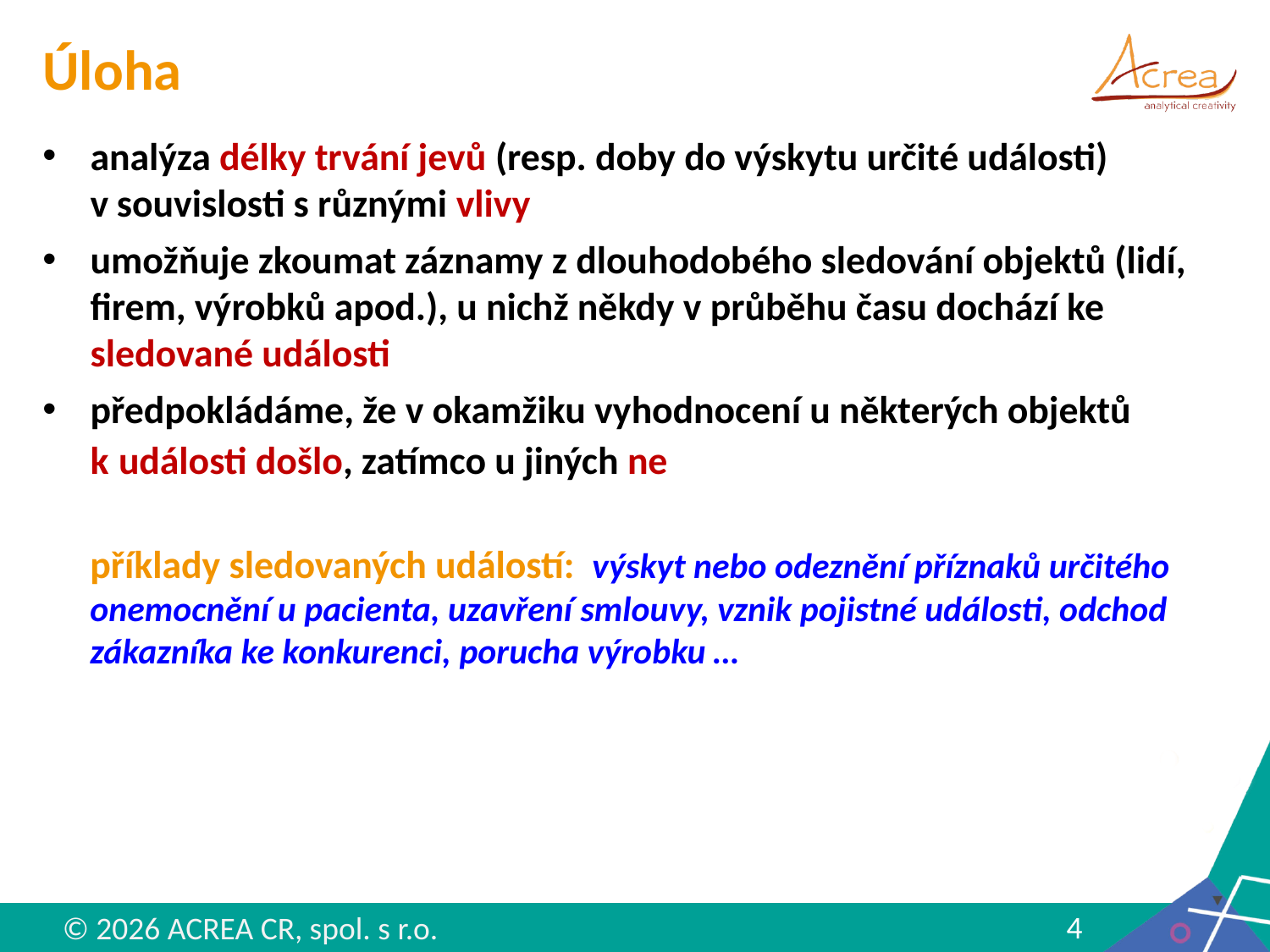

# Úloha
analýza délky trvání jevů (resp. doby do výskytu určité události) v souvislosti s různými vlivy
umožňuje zkoumat záznamy z dlouhodobého sledování objektů (lidí, firem, výrobků apod.), u nichž někdy v průběhu času dochází ke sledované události
předpokládáme, že v okamžiku vyhodnocení u některých objektů k události došlo, zatímco u jiných ne

příklady sledovaných událostí:  výskyt nebo odeznění příznaků určitého onemocnění u pacienta, uzavření smlouvy, vznik pojistné události, odchod zákazníka ke konkurenci, porucha výrobku …